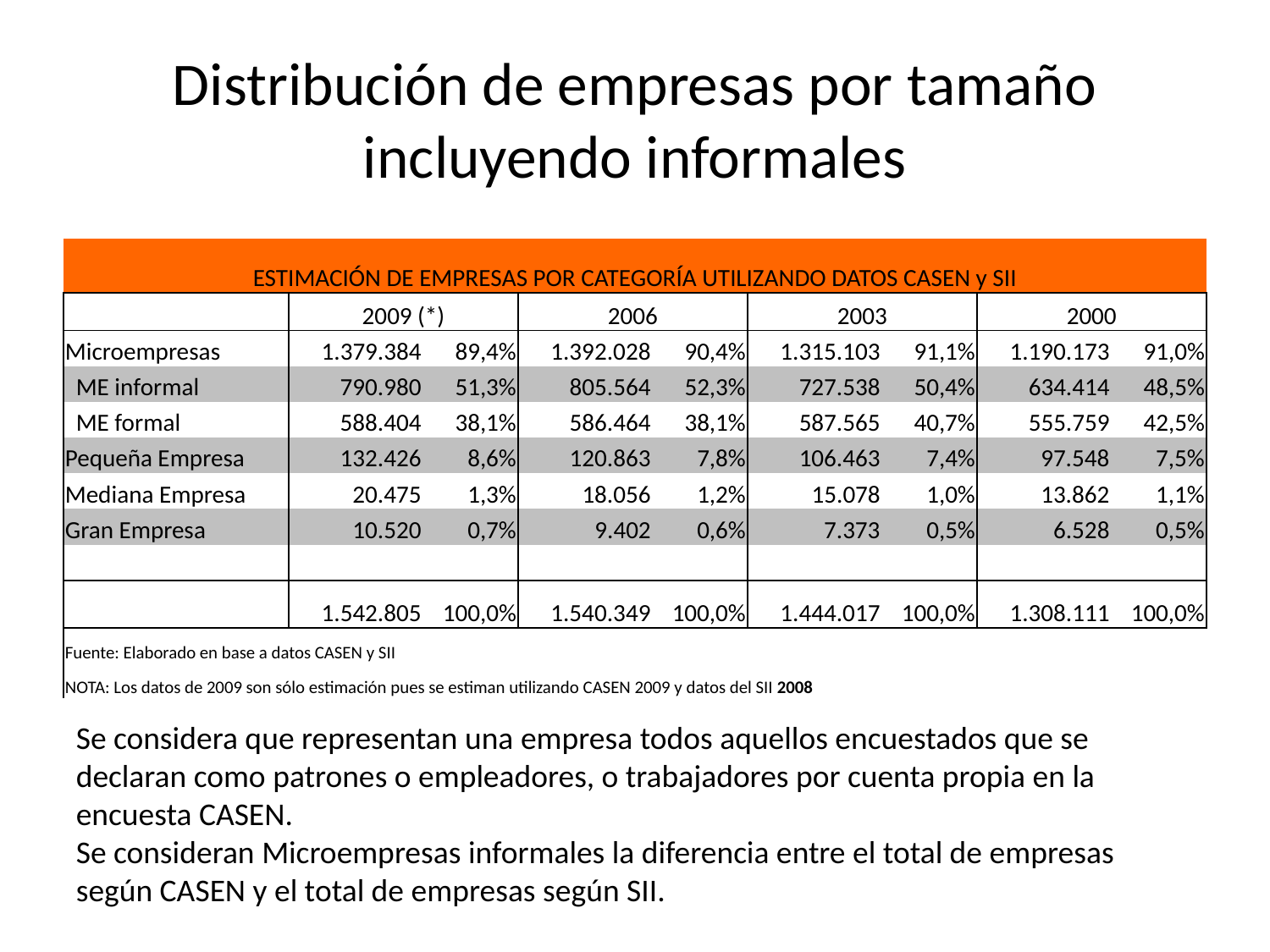

# Distribución de empresas por tamaño incluyendo informales
| ESTIMACIÓN DE EMPRESAS POR CATEGORÍA UTILIZANDO DATOS CASEN y SII |  |  |  |  |  |  |  |  |
| --- | --- | --- | --- | --- | --- | --- | --- | --- |
|  | 2009 (\*) |  | 2006 |  | 2003 |  | 2000 |  |
| Microempresas | 1.379.384 | 89,4% | 1.392.028 | 90,4% | 1.315.103 | 91,1% | 1.190.173 | 91,0% |
| ME informal | 790.980 | 51,3% | 805.564 | 52,3% | 727.538 | 50,4% | 634.414 | 48,5% |
| ME formal | 588.404 | 38,1% | 586.464 | 38,1% | 587.565 | 40,7% | 555.759 | 42,5% |
| Pequeña Empresa | 132.426 | 8,6% | 120.863 | 7,8% | 106.463 | 7,4% | 97.548 | 7,5% |
| Mediana Empresa | 20.475 | 1,3% | 18.056 | 1,2% | 15.078 | 1,0% | 13.862 | 1,1% |
| Gran Empresa | 10.520 | 0,7% | 9.402 | 0,6% | 7.373 | 0,5% | 6.528 | 0,5% |
|  |  |  |  |  |  |  |  |  |
|  | 1.542.805 | 100,0% | 1.540.349 | 100,0% | 1.444.017 | 100,0% | 1.308.111 | 100,0% |
| Fuente: Elaborado en base a datos CASEN y SII |  |  |  |  |  |  |  |  |
| NOTA: Los datos de 2009 son sólo estimación pues se estiman utilizando CASEN 2009 y datos del SII 2008 |  |  |  |  |  |  |  |  |
Se considera que representan una empresa todos aquellos encuestados que se declaran como patrones o empleadores, o trabajadores por cuenta propia en la encuesta CASEN.
Se consideran Microempresas informales la diferencia entre el total de empresas según CASEN y el total de empresas según SII.